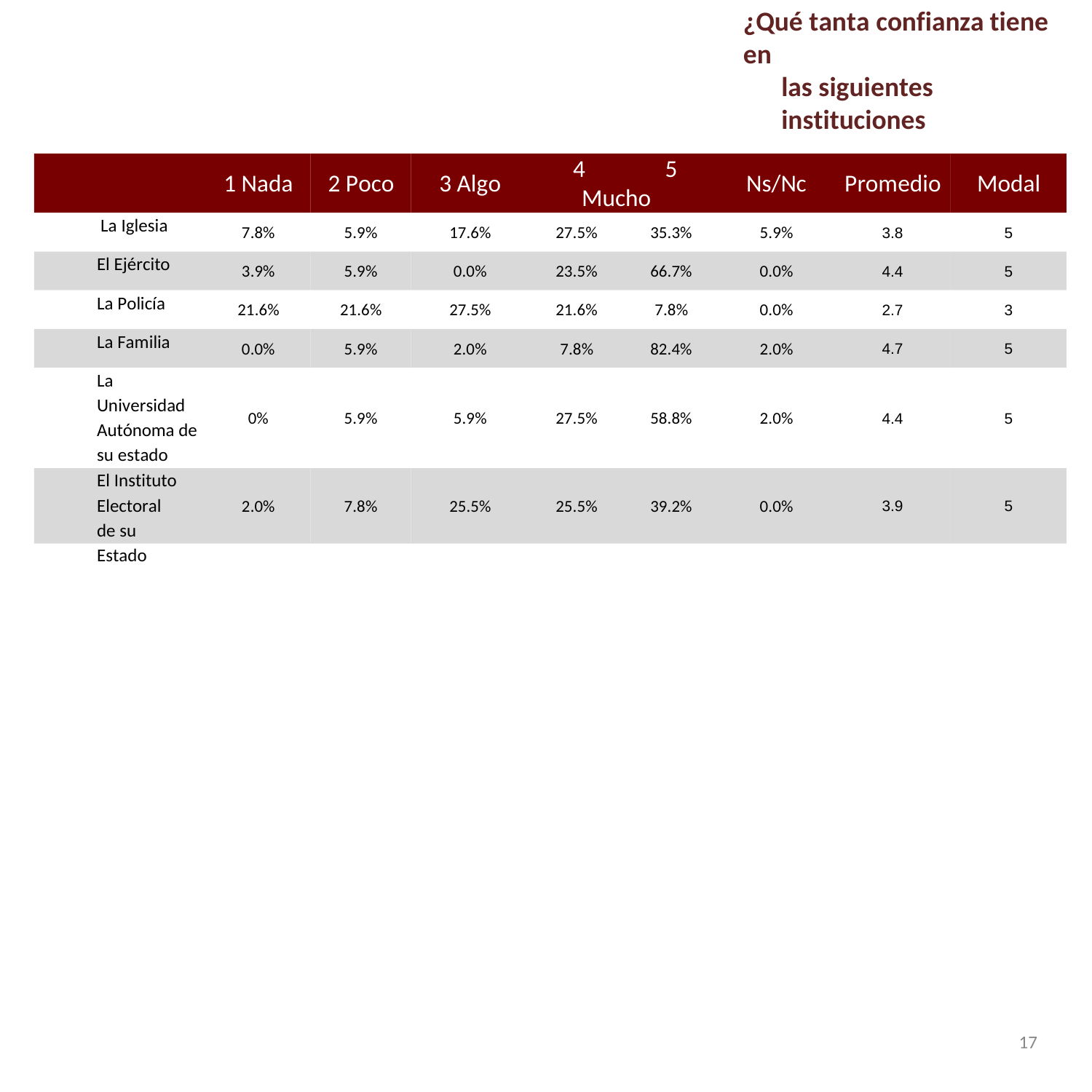

¿Qué tanta confianza tiene en
las siguientes instituciones
Creencias y religión
4	5
Mucho	Bastante

1 Nada
2 Poco
3 Algo
Ns/Nc
Promedio
Modal

La Iglesia
7.8%
5.9%
17.6%
27.5%
35.3%
5.9%
3.8
5

El Ejército
3.9%
5.9%
0.0%
23.5%
66.7%
0.0%
4.4
5

La Policía
21.6%
21.6%
27.5%
21.6%
7.8%
0.0%
2.7
3

La Familia
0.0%
5.9%
2.0%
7.8%
82.4%
2.0%
4.7
5

La
Universidad Autónoma de su estado
0%
5.9%
5.9%
27.5%
58.8%
2.0%
4.4
5
El Instituto Electoral de su Estado

2.0%
7.8%
25.5%
25.5%
39.2%
0.0%
3.9
5
17